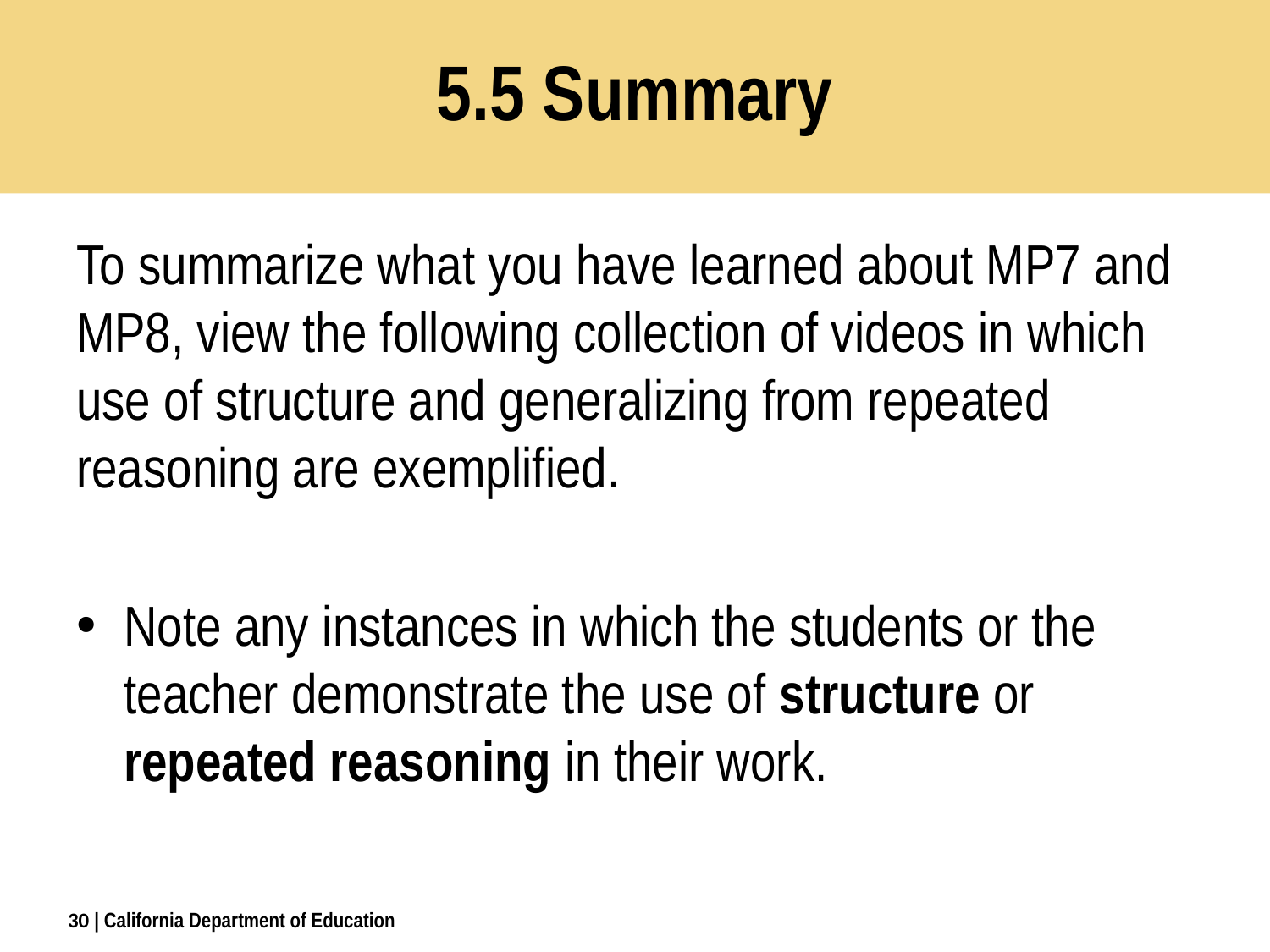

# 5.5 Summary
To summarize what you have learned about MP7 and MP8, view the following collection of videos in which use of structure and generalizing from repeated reasoning are exemplified.

Note any instances in which the students or the teacher demonstrate the use of structure or repeated reasoning in their work.
30
| California Department of Education